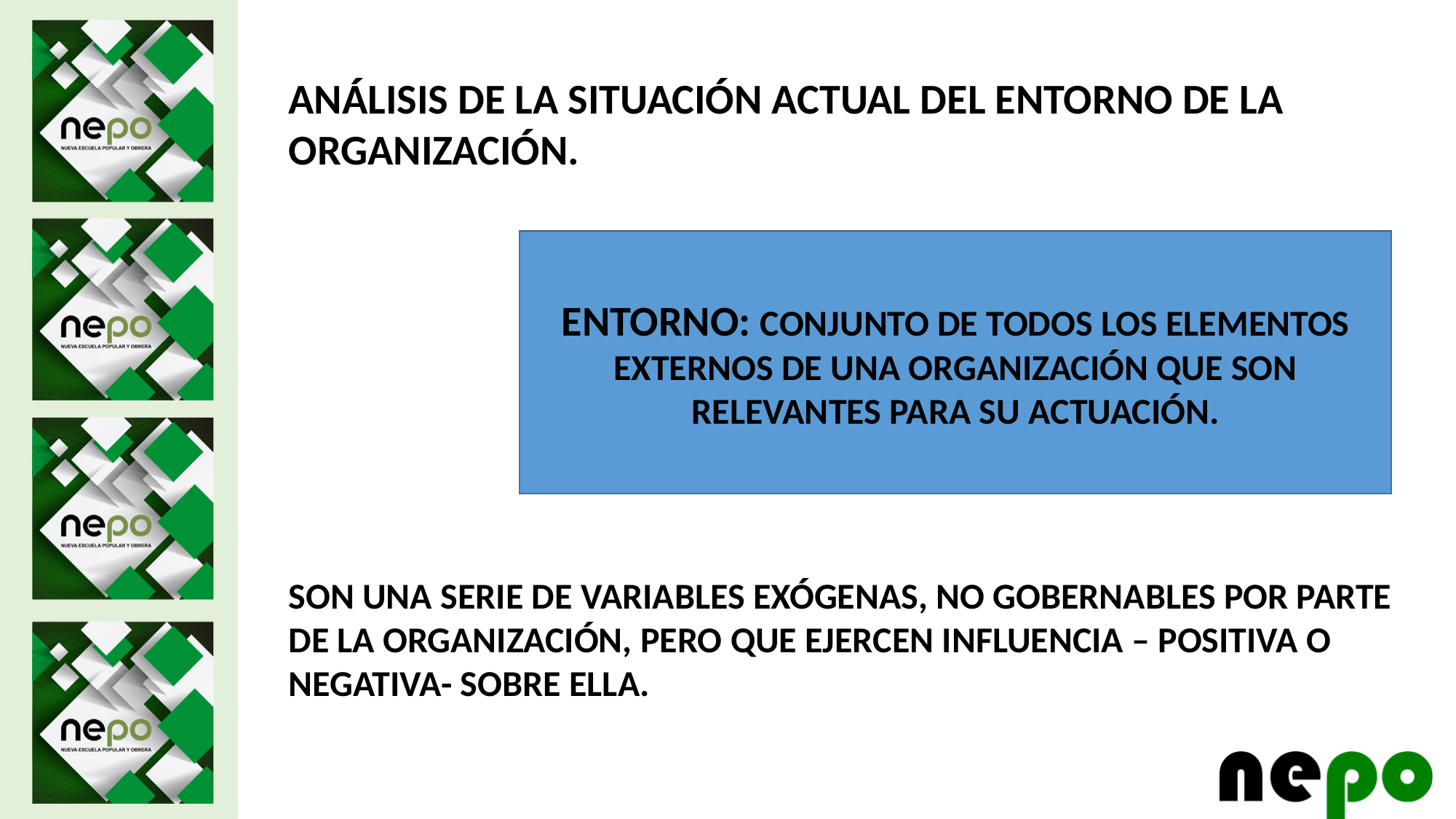

ANÁLISIS DE LA SITUACIÓN ACTUAL DEL ENTORNO DE LA ORGANIZACIÓN.

ENTORNO: CONJUNTO DE TODOS LOS ELEMENTOS EXTERNOS DE UNA ORGANIZACIÓN QUE SON RELEVANTES PARA SU ACTUACIÓN.
SON UNA SERIE DE VARIABLES EXÓGENAS, NO GOBERNABLES POR PARTE DE LA ORGANIZACIÓN, PERO QUE EJERCEN INFLUENCIA – POSITIVA O NEGATIVA- SOBRE ELLA.